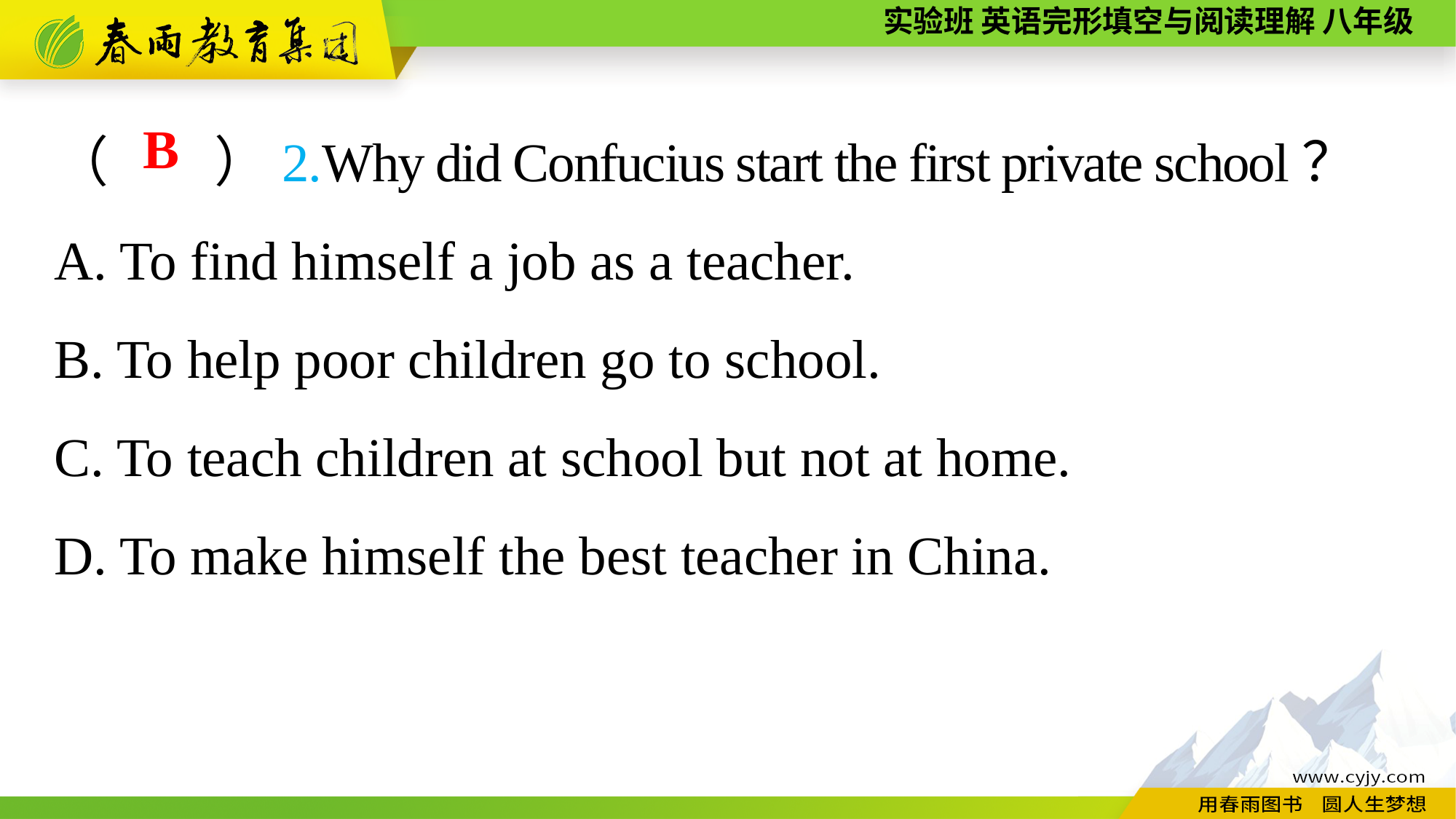

（　　）2.Why did Confucius start the first private school？
A. To find himself a job as a teacher.
B. To help poor children go to school.
C. To teach children at school but not at home.
D. To make himself the best teacher in China.
B